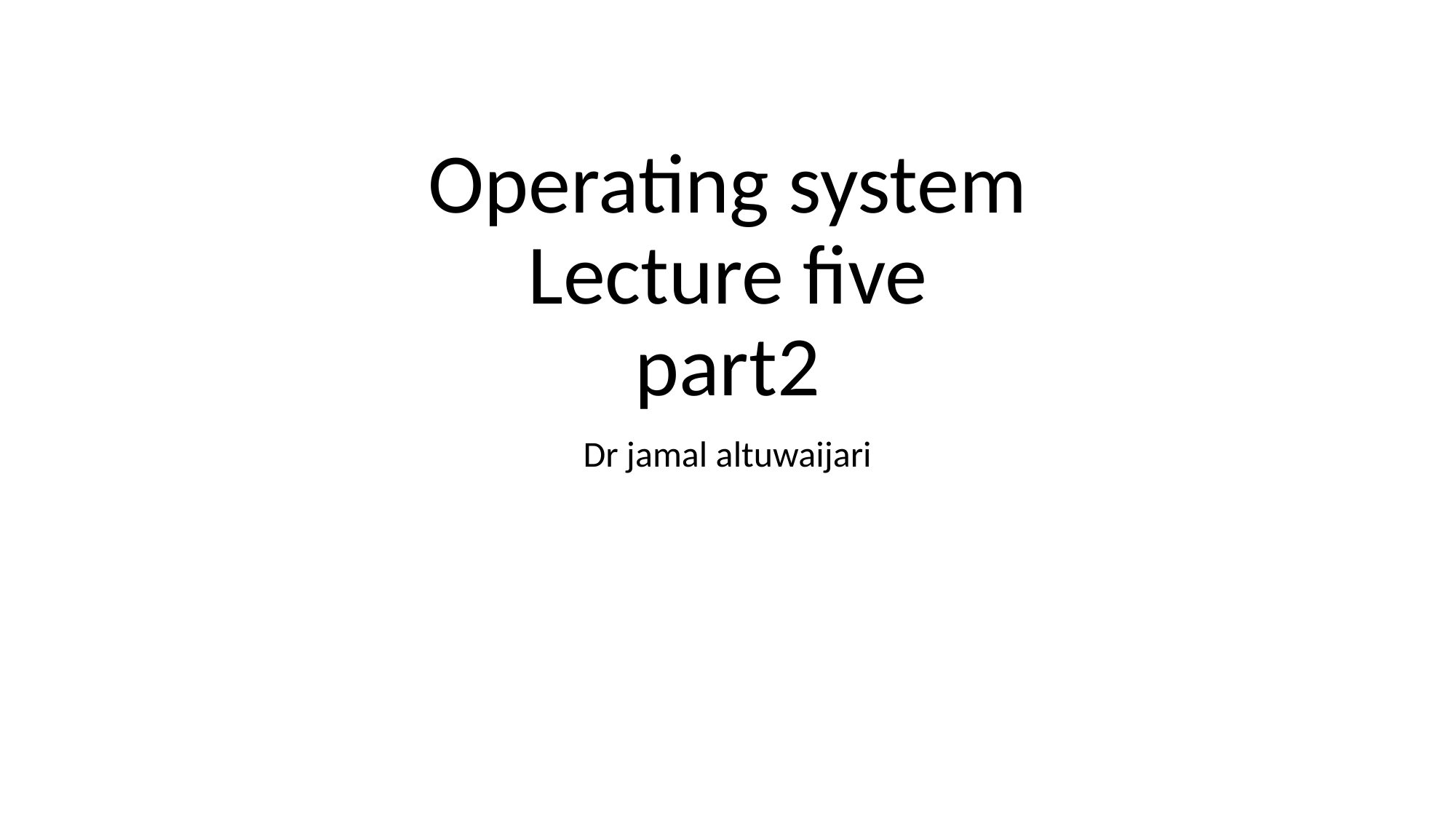

# Operating system Lecture five part2
Dr jamal altuwaijari